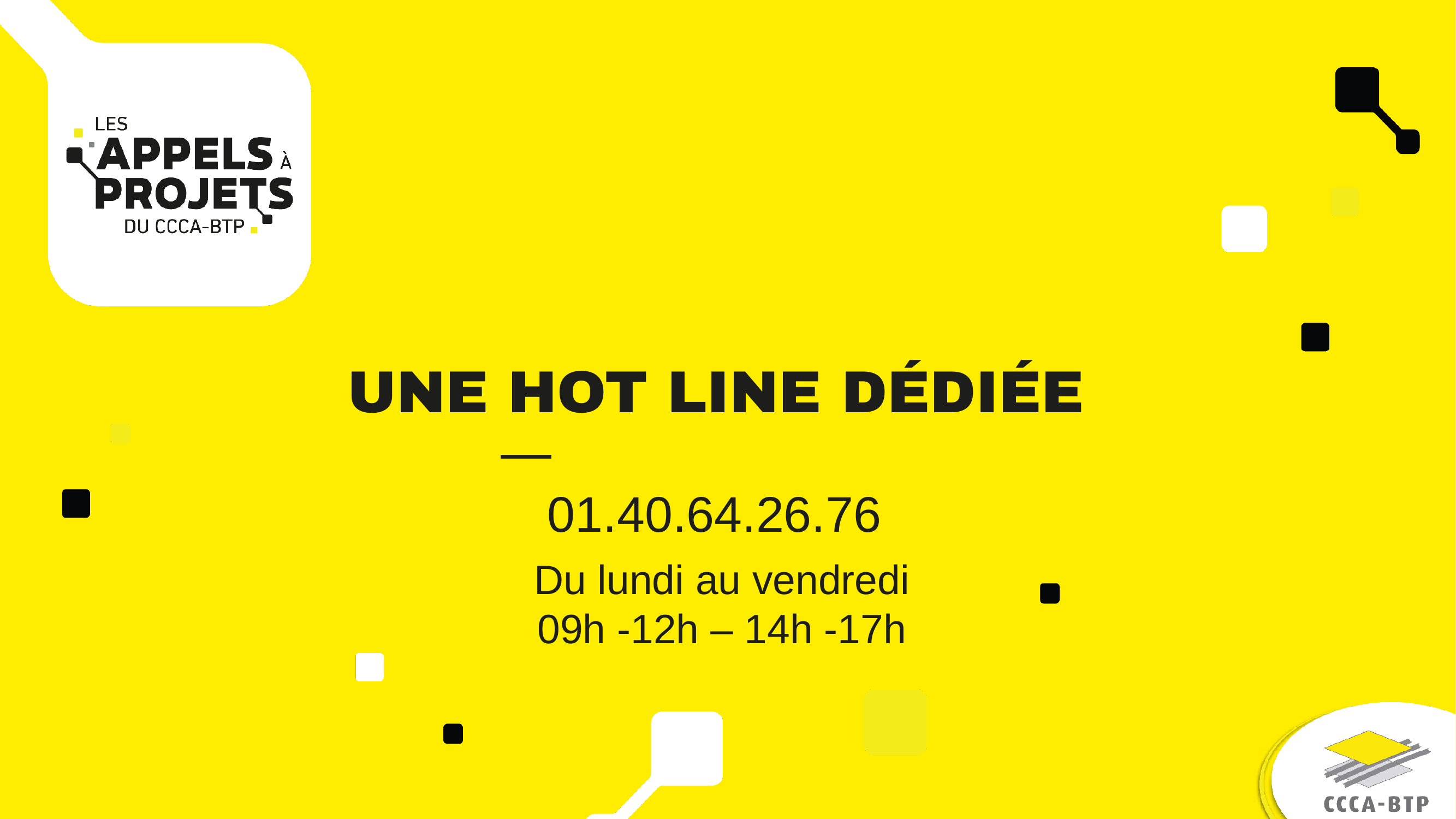

# UNE HOT LINE Dédiée
01.40.64.26.76
Du lundi au vendredi
09h -12h – 14h -17h